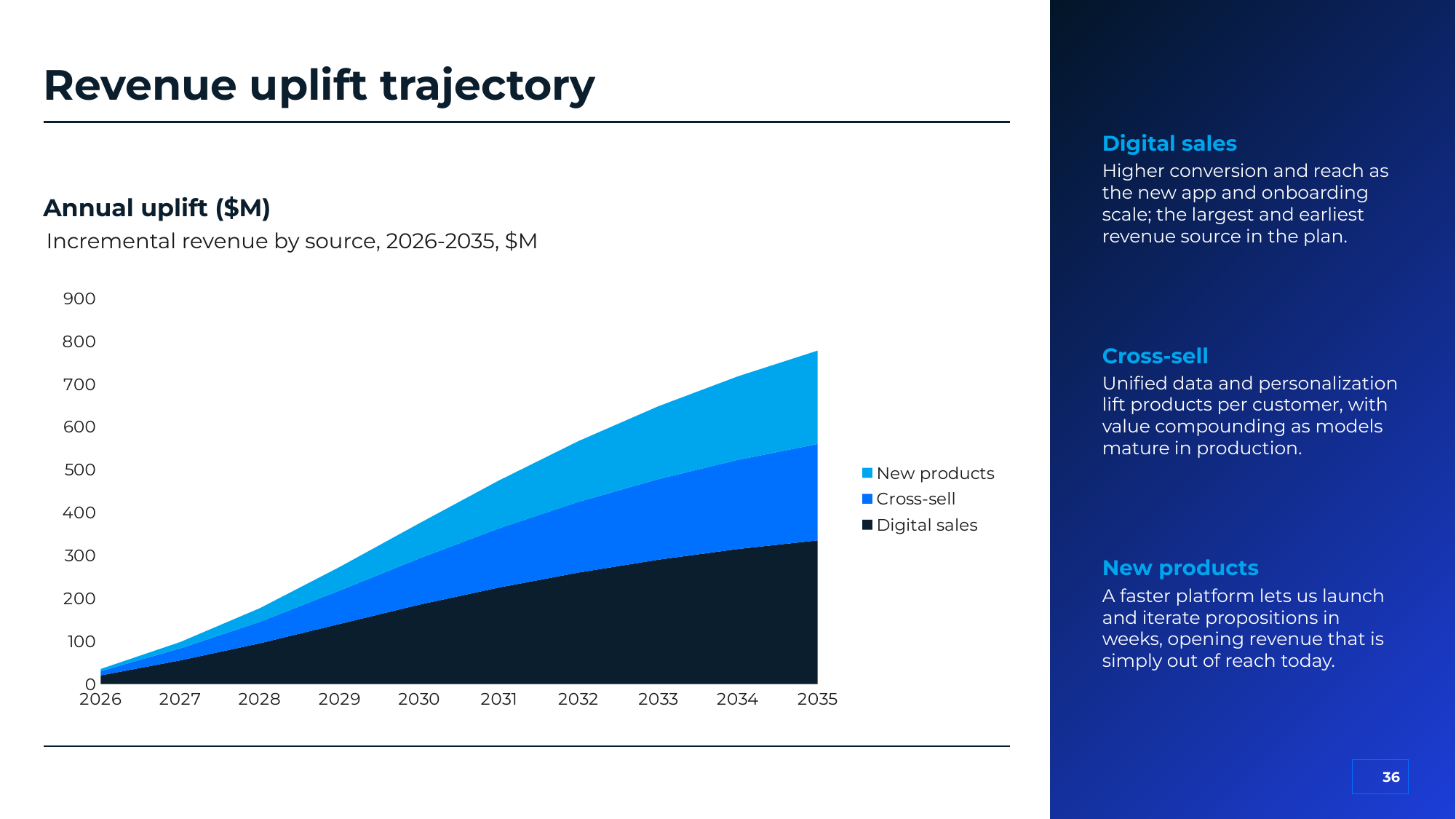

# Revenue uplift trajectory
Digital sales
Higher conversion and reach as the new app and onboarding scale; the largest and earliest revenue source in the plan.
Annual uplift ($M)
Incremental revenue by source, 2026-2035, $M

### Chart

| Category | Digital sales | Cross-sell | New products |
|---|---|---|---|
| 2026 | 20.0 | 10.0 | 5.0 |
| 2027 | 55.0 | 28.0 | 15.0 |
| 2028 | 95.0 | 50.0 | 32.0 |
| 2029 | 140.0 | 78.0 | 55.0 |
| 2030 | 185.0 | 108.0 | 82.0 |
| 2031 | 225.0 | 138.0 | 112.0 |
| 2032 | 260.0 | 165.0 | 142.0 |
| 2033 | 290.0 | 188.0 | 170.0 |
| 2034 | 315.0 | 208.0 | 195.0 |
| 2035 | 335.0 | 225.0 | 218.0 |
Cross-sell
Unified data and personalization lift products per customer, with value compounding as models mature in production.
New products
A faster platform lets us launch and iterate propositions in weeks, opening revenue that is simply out of reach today.
36